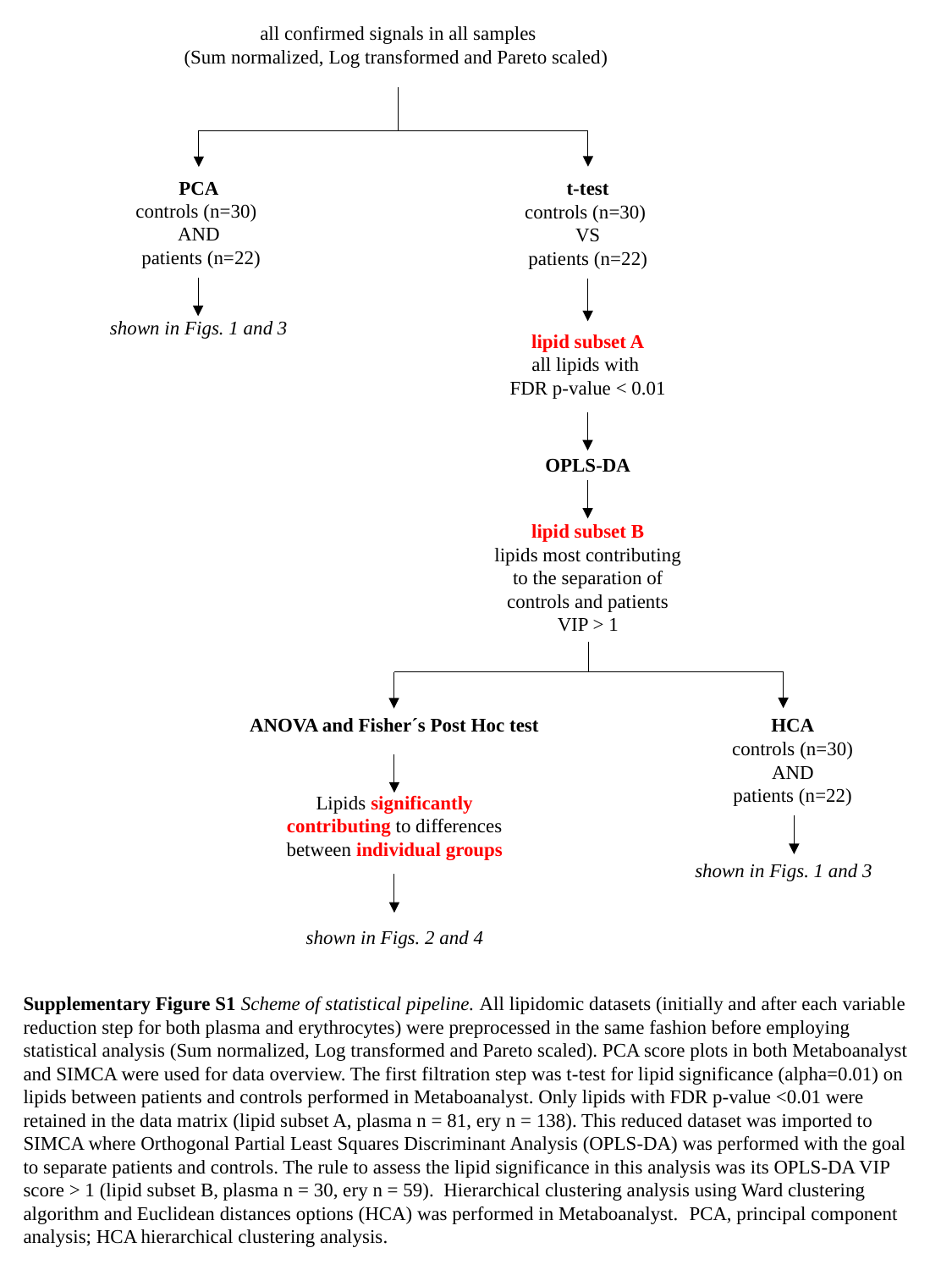

all confirmed signals in all samples
(Sum normalized, Log transformed and Pareto scaled)
PCA
controls (n=30)
AND
 patients (n=22)

shown in Figs. 1 and 3
t-test
controls (n=30)
VS
patients (n=22)

lipid subset A
all lipids with
FDR p-value ˂ 0.01
OPLS-DA
lipid subset B
lipids most contributing to the separation of controls and patients
VIP ˃ 1
ANOVA and Fisher´s Post Hoc test
Lipids significantly contributing to differences between individual groups
shown in Figs. 2 and 4
HCA
controls (n=30)
AND
patients (n=22)

shown in Figs. 1 and 3
Supplementary Figure S1 Scheme of statistical pipeline. All lipidomic datasets (initially and after each variable reduction step for both plasma and erythrocytes) were preprocessed in the same fashion before employing statistical analysis (Sum normalized, Log transformed and Pareto scaled). PCA score plots in both Metaboanalyst and SIMCA were used for data overview. The first filtration step was t-test for lipid significance (alpha=0.01) on lipids between patients and controls performed in Metaboanalyst. Only lipids with FDR p-value <0.01 were retained in the data matrix (lipid subset A, plasma n = 81, ery n = 138). This reduced dataset was imported to SIMCA where Orthogonal Partial Least Squares Discriminant Analysis (OPLS-DA) was performed with the goal to separate patients and controls. The rule to assess the lipid significance in this analysis was its OPLS-DA VIP score > 1 (lipid subset B, plasma n = 30, ery n = 59).  Hierarchical clustering analysis using Ward clustering algorithm and Euclidean distances options (HCA) was performed in Metaboanalyst.  PCA, principal component analysis; HCA hierarchical clustering analysis.